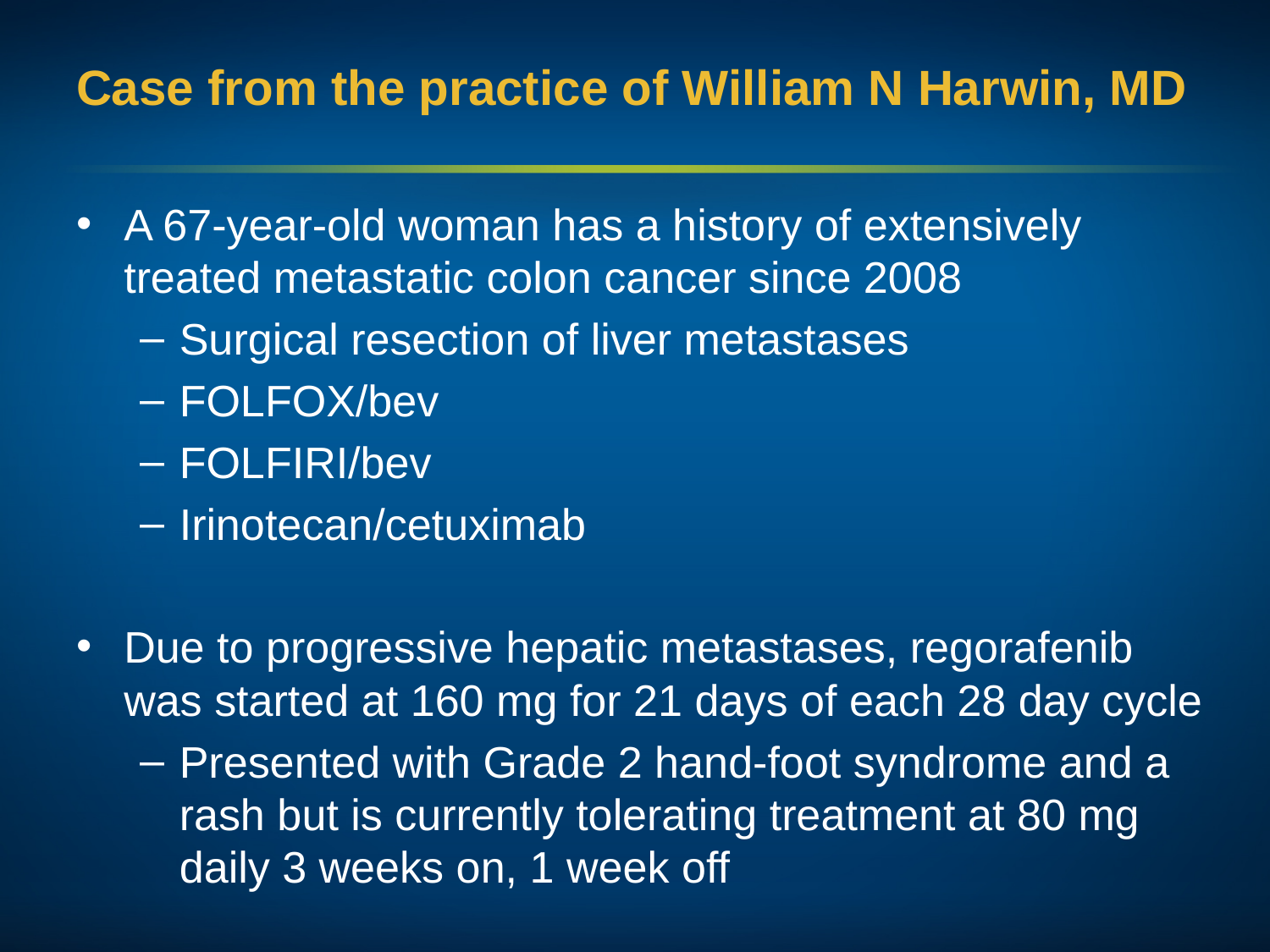

# Case from the practice of William N Harwin, MD
A 67-year-old woman has a history of extensively treated metastatic colon cancer since 2008
Surgical resection of liver metastases
FOLFOX/bev
FOLFIRI/bev
Irinotecan/cetuximab

Due to progressive hepatic metastases, regorafenib was started at 160 mg for 21 days of each 28 day cycle
Presented with Grade 2 hand-foot syndrome and a rash but is currently tolerating treatment at 80 mg daily 3 weeks on, 1 week off